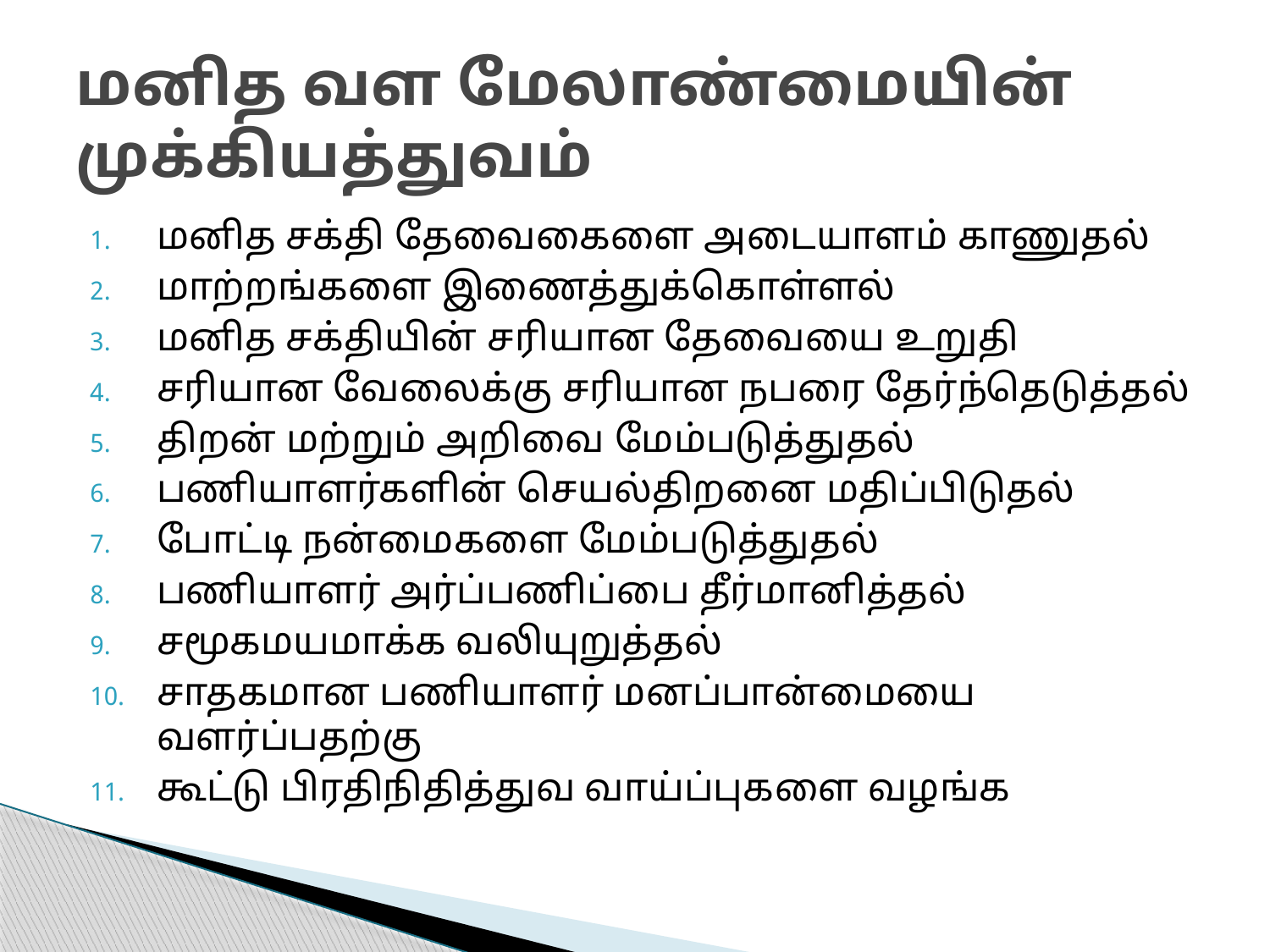

# மனித வள மேலாண்மையின் முக்கியத்துவம்
மனித சக்தி தேவைகைளை அடையாளம் காணுதல்
மாற்றங்களை இணைத்துக்கொள்ளல்
மனித சக்தியின் சரியான தேவையை உறுதி
சரியான வேலைக்கு சரியான நபரை தேர்ந்தெடுத்தல்
திறன் மற்றும் அறிவை மேம்படுத்துதல்
பணியாளர்களின் செயல்திறனை மதிப்பிடுதல்
போட்டி நன்மைகளை மேம்படுத்துதல்
பணியாளர் அர்ப்பணிப்பை தீர்மானித்தல்
சமூகமயமாக்க வலியுறுத்தல்
சாதகமான பணியாளர் மனப்பான்மையை வளர்ப்பதற்கு
கூட்டு பிரதிநிதித்துவ வாய்ப்புகளை வழங்க